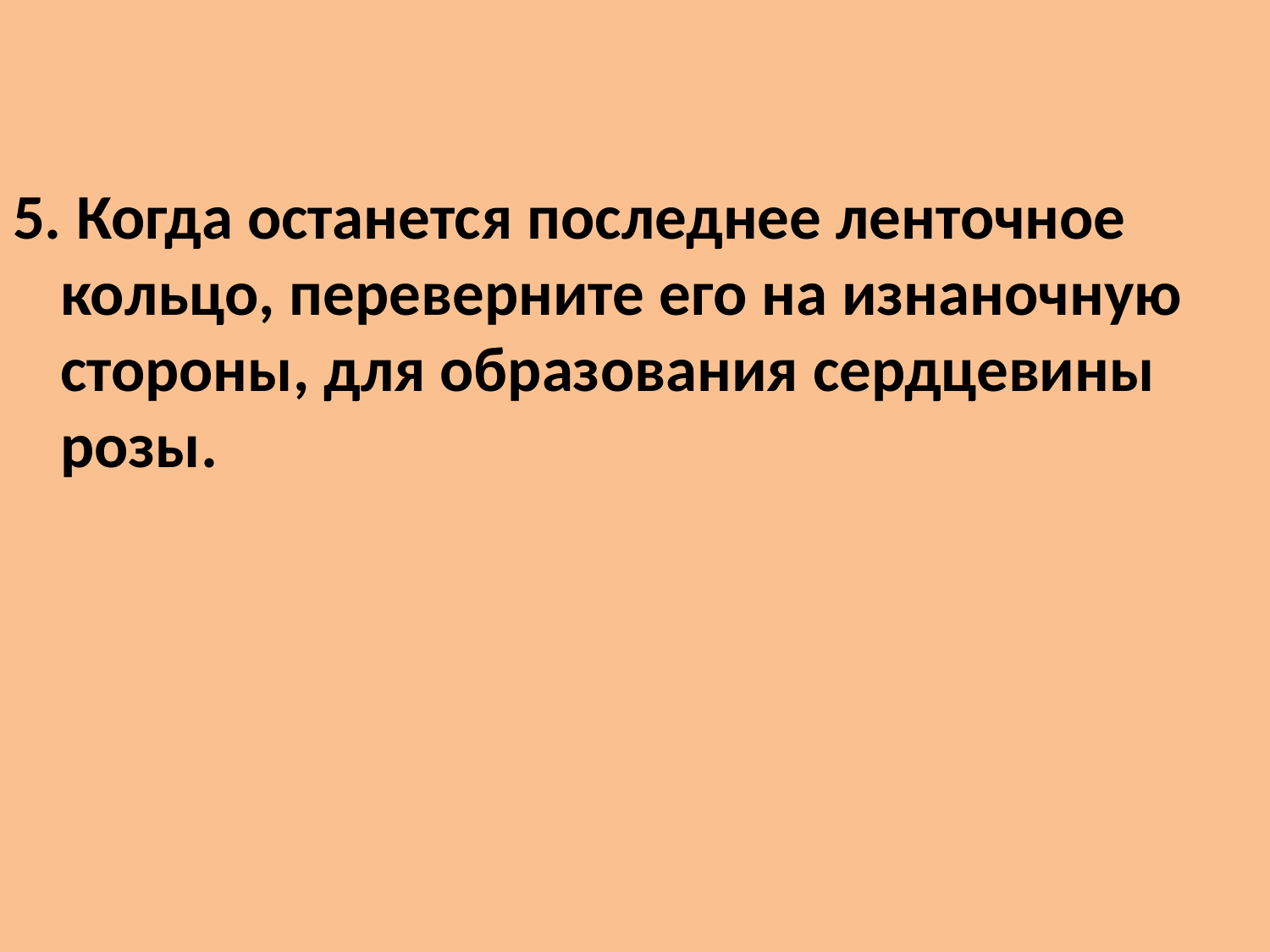

5. Когда останется последнее ленточное кольцо, переверните его на изнаночную стороны, для образования сердцевины розы.